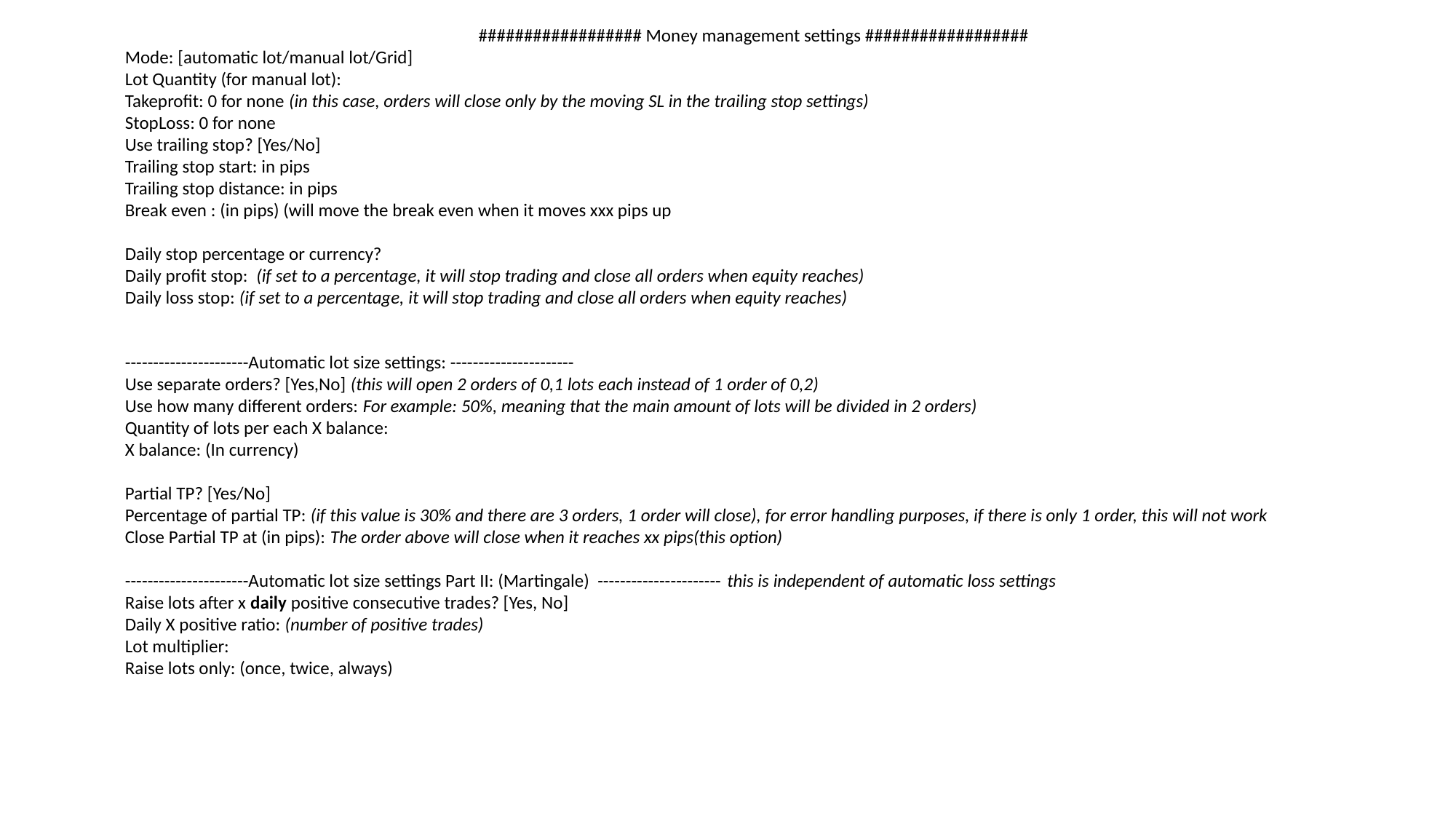

################## Money management settings ##################
Mode: [automatic lot/manual lot/Grid]
Lot Quantity (for manual lot):
Takeprofit: 0 for none (in this case, orders will close only by the moving SL in the trailing stop settings)
StopLoss: 0 for none
Use trailing stop? [Yes/No]
Trailing stop start: in pips
Trailing stop distance: in pips
Break even : (in pips) (will move the break even when it moves xxx pips up

Daily stop percentage or currency?
Daily profit stop:  (if set to a percentage, it will stop trading and close all orders when equity reaches)
Daily loss stop: (if set to a percentage, it will stop trading and close all orders when equity reaches)

----------------------Automatic lot size settings: ----------------------
Use separate orders? [Yes,No] (this will open 2 orders of 0,1 lots each instead of 1 order of 0,2)
Use how many different orders: For example: 50%, meaning that the main amount of lots will be divided in 2 orders)
Quantity of lots per each X balance:
X balance: (In currency)

Partial TP? [Yes/No]
Percentage of partial TP: (if this value is 30% and there are 3 orders, 1 order will close), for error handling purposes, if there is only 1 order, this will not work
Close Partial TP at (in pips): The order above will close when it reaches xx pips(this option)

----------------------Automatic lot size settings Part II: (Martingale)  ---------------------- this is independent of automatic loss settings
Raise lots after x daily positive consecutive trades? [Yes, No]
Daily X positive ratio: (number of positive trades)
Lot multiplier:
Raise lots only: (once, twice, always)